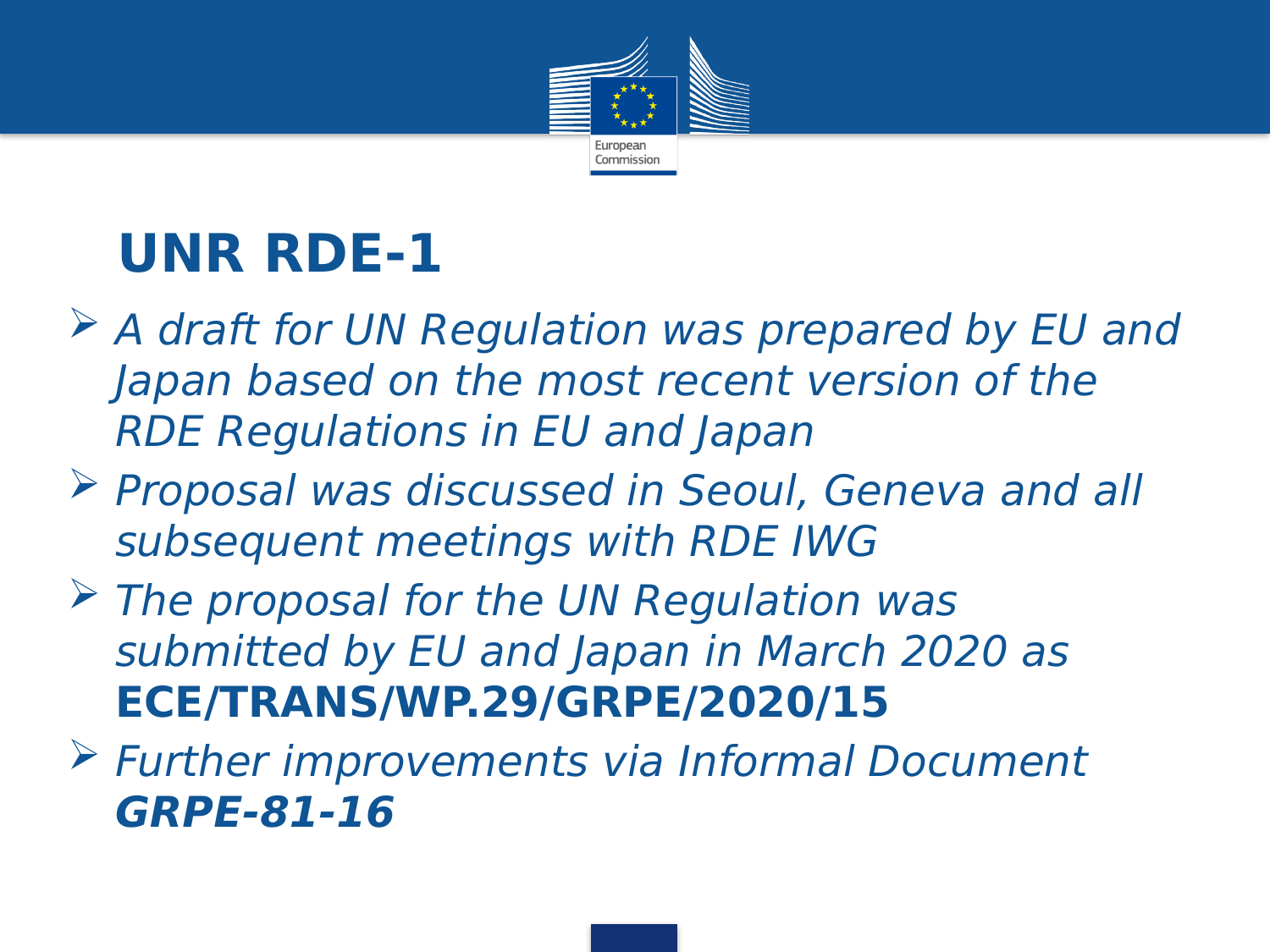

# UNR RDE-1
A draft for UN Regulation was prepared by EU and Japan based on the most recent version of the RDE Regulations in EU and Japan
Proposal was discussed in Seoul, Geneva and all subsequent meetings with RDE IWG
The proposal for the UN Regulation was submitted by EU and Japan in March 2020 as ECE/TRANS/WP.29/GRPE/2020/15
Further improvements via Informal Document GRPE-81-16